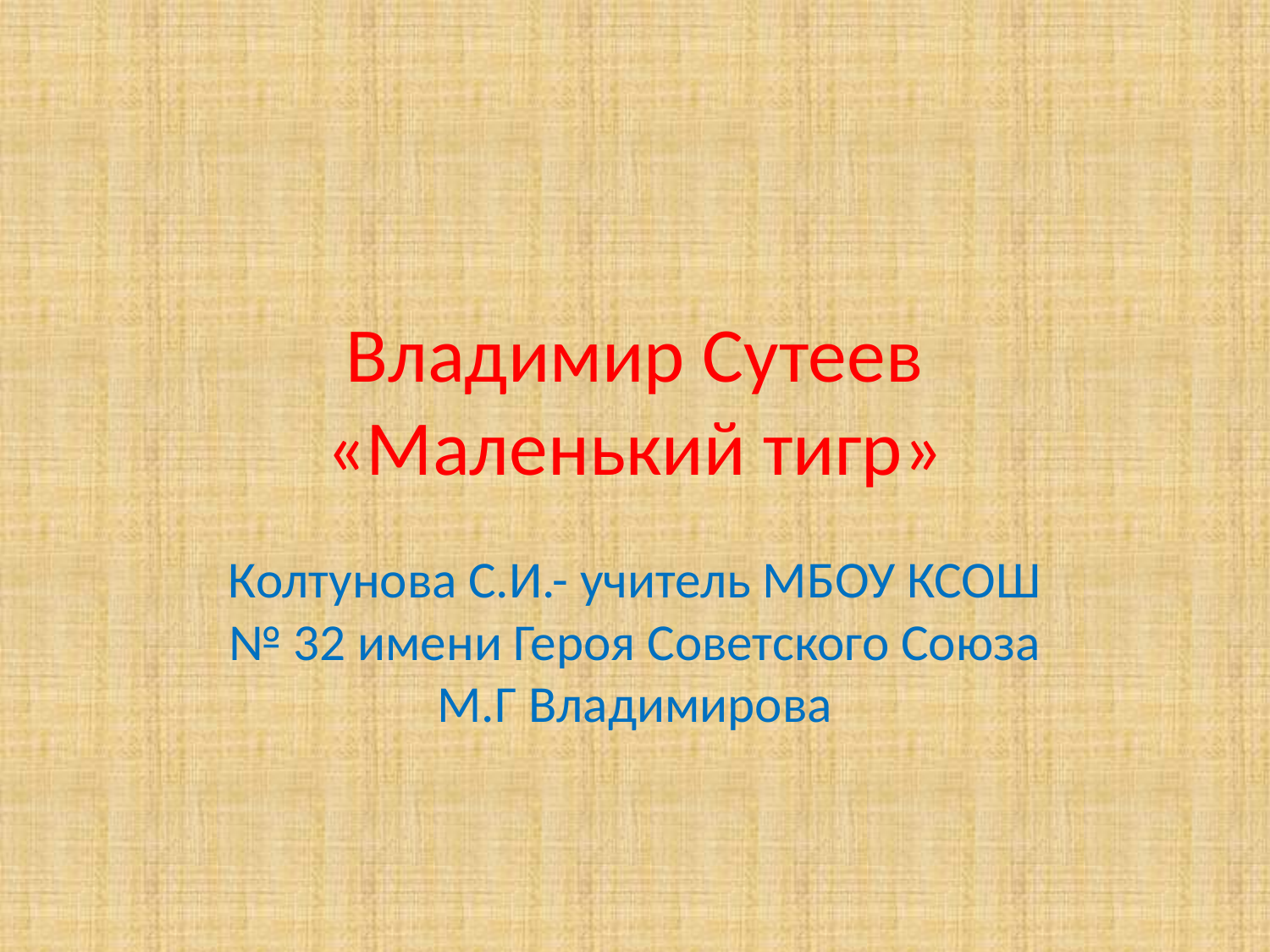

# Владимир Сутеев «Маленький тигр»
Колтунова С.И.- учитель МБОУ КСОШ № 32 имени Героя Советского Союза М.Г Владимирова